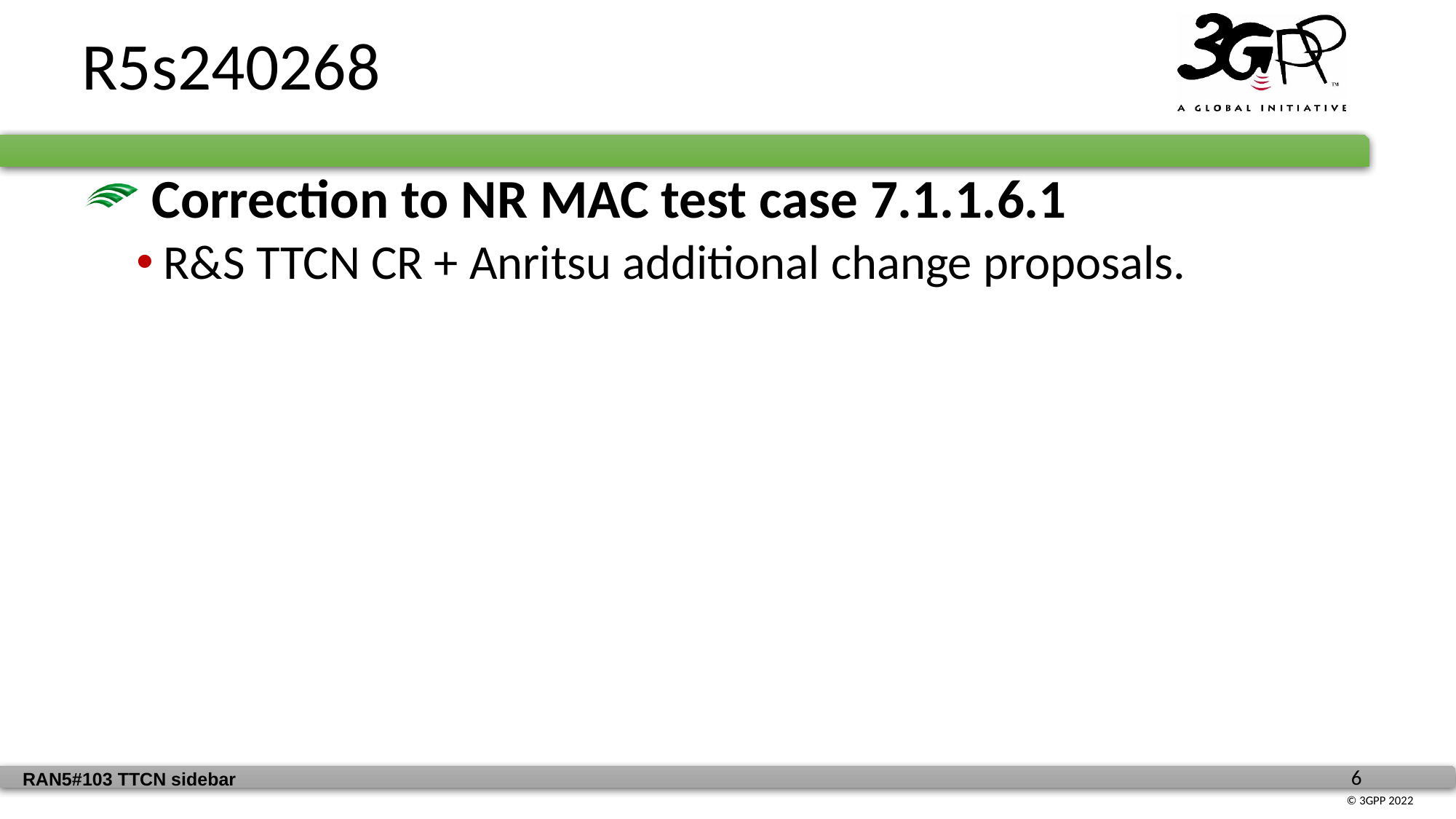

R5s240268
 Correction to NR MAC test case 7.1.1.6.1
R&S TTCN CR + Anritsu additional change proposals.